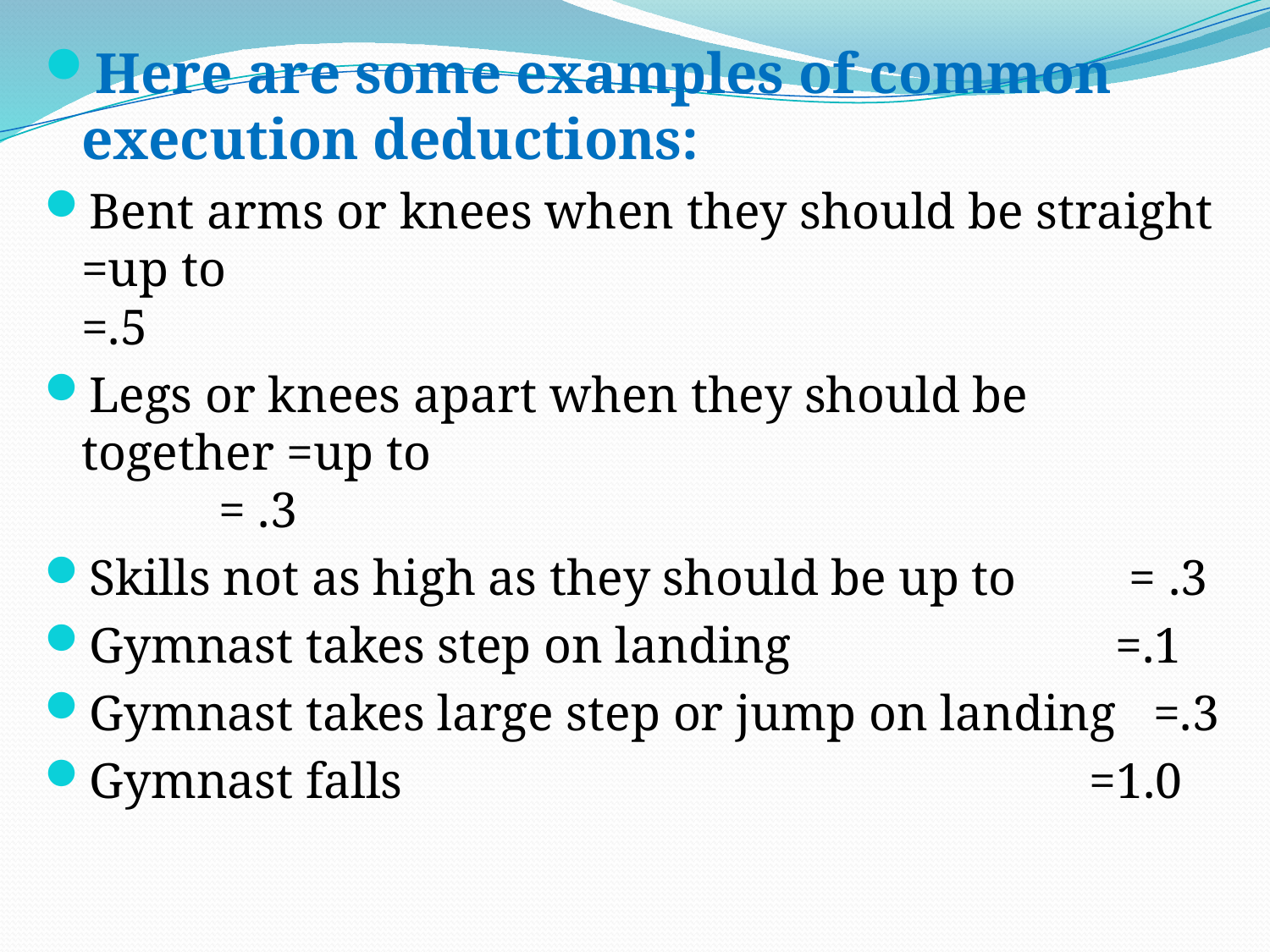

Here are some examples of common execution deductions:
Bent arms or knees when they should be straight =up to                                                                           =.5
Legs or knees apart when they should be together =up to                                                                           = .3
Skills not as high as they should be up to         = .3
Gymnast takes step on landing                          =.1
Gymnast takes large step or jump on landing   =.3
Gymnast falls                                                       =1.0